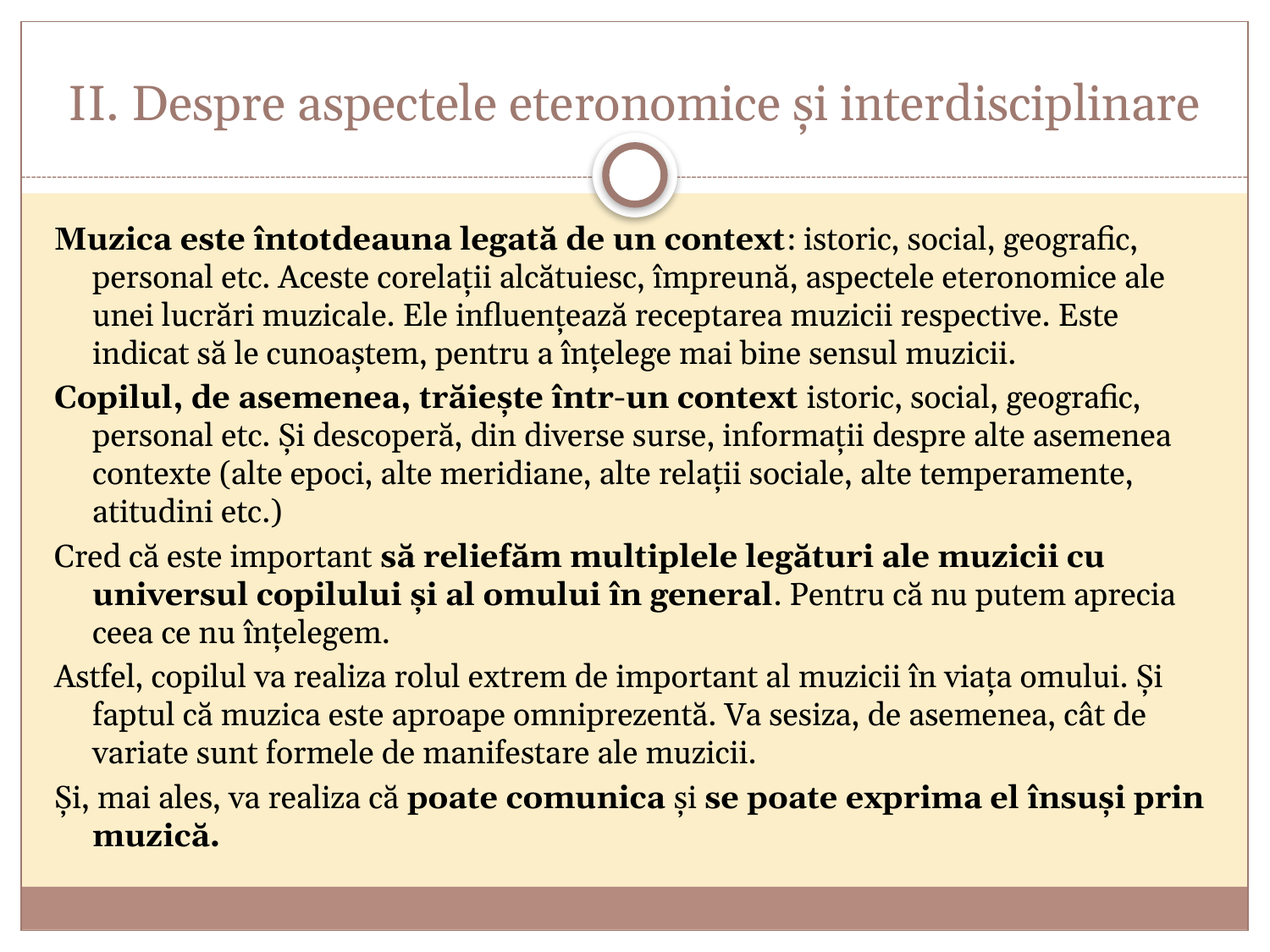

# II. Despre aspectele eteronomice și interdisciplinare
Muzica este întotdeauna legată de un context: istoric, social, geografic, personal etc. Aceste corelații alcătuiesc, împreună, aspectele eteronomice ale unei lucrări muzicale. Ele influențează receptarea muzicii respective. Este indicat să le cunoaștem, pentru a înțelege mai bine sensul muzicii.
Copilul, de asemenea, trăiește într-un context istoric, social, geografic, personal etc. Și descoperă, din diverse surse, informații despre alte asemenea contexte (alte epoci, alte meridiane, alte relații sociale, alte temperamente, atitudini etc.)
Cred că este important să reliefăm multiplele legături ale muzicii cu universul copilului și al omului în general. Pentru că nu putem aprecia ceea ce nu înțelegem.
Astfel, copilul va realiza rolul extrem de important al muzicii în viața omului. Și faptul că muzica este aproape omniprezentă. Va sesiza, de asemenea, cât de variate sunt formele de manifestare ale muzicii.
Și, mai ales, va realiza că poate comunica și se poate exprima el însuși prin muzică.